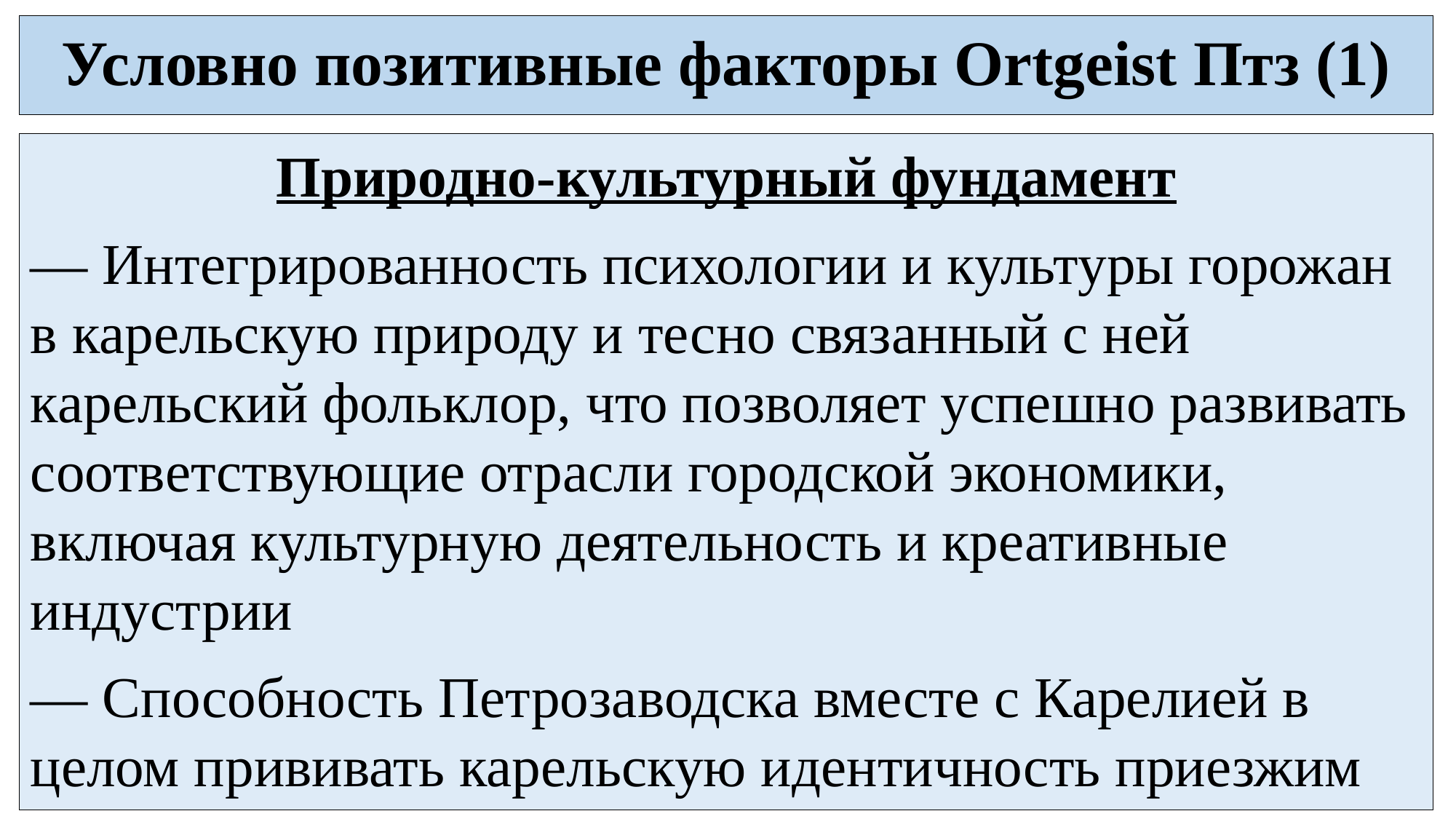

# Условно позитивные факторы Ortgeist Птз (1)
Природно-культурный фундамент
— Интегрированность психологии и культуры горожан в карельскую природу и тесно связанный с ней карельский фольклор, что позволяет успешно развивать соответствующие отрасли городской экономики, включая культурную деятельность и креативные индустрии
— Способность Петрозаводска вместе с Карелией в целом прививать карельскую идентичность приезжим